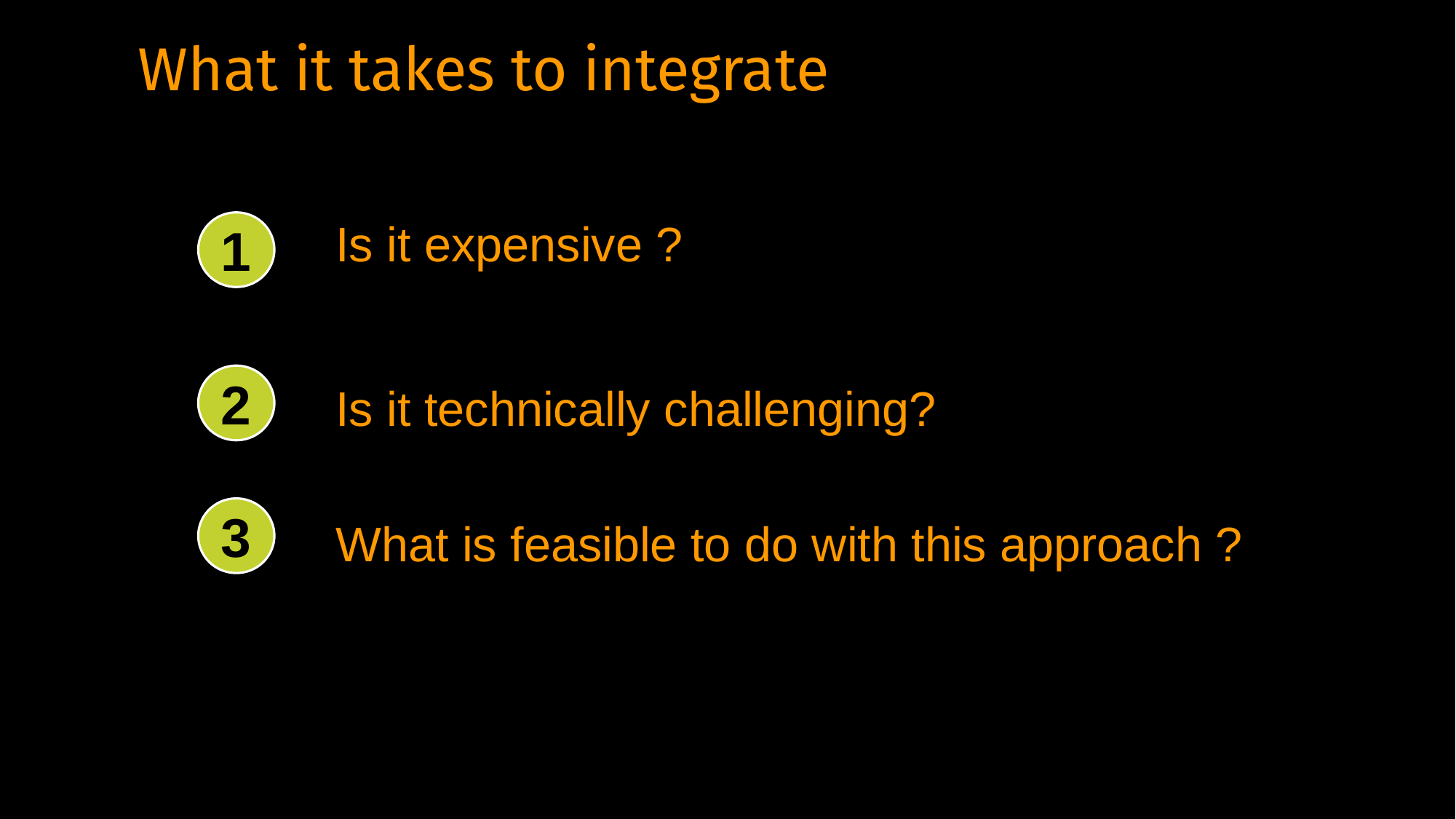

What it takes to integrate
Is it expensive ?
1
Is it technically challenging?

2
3
What is feasible to do with this approach ?